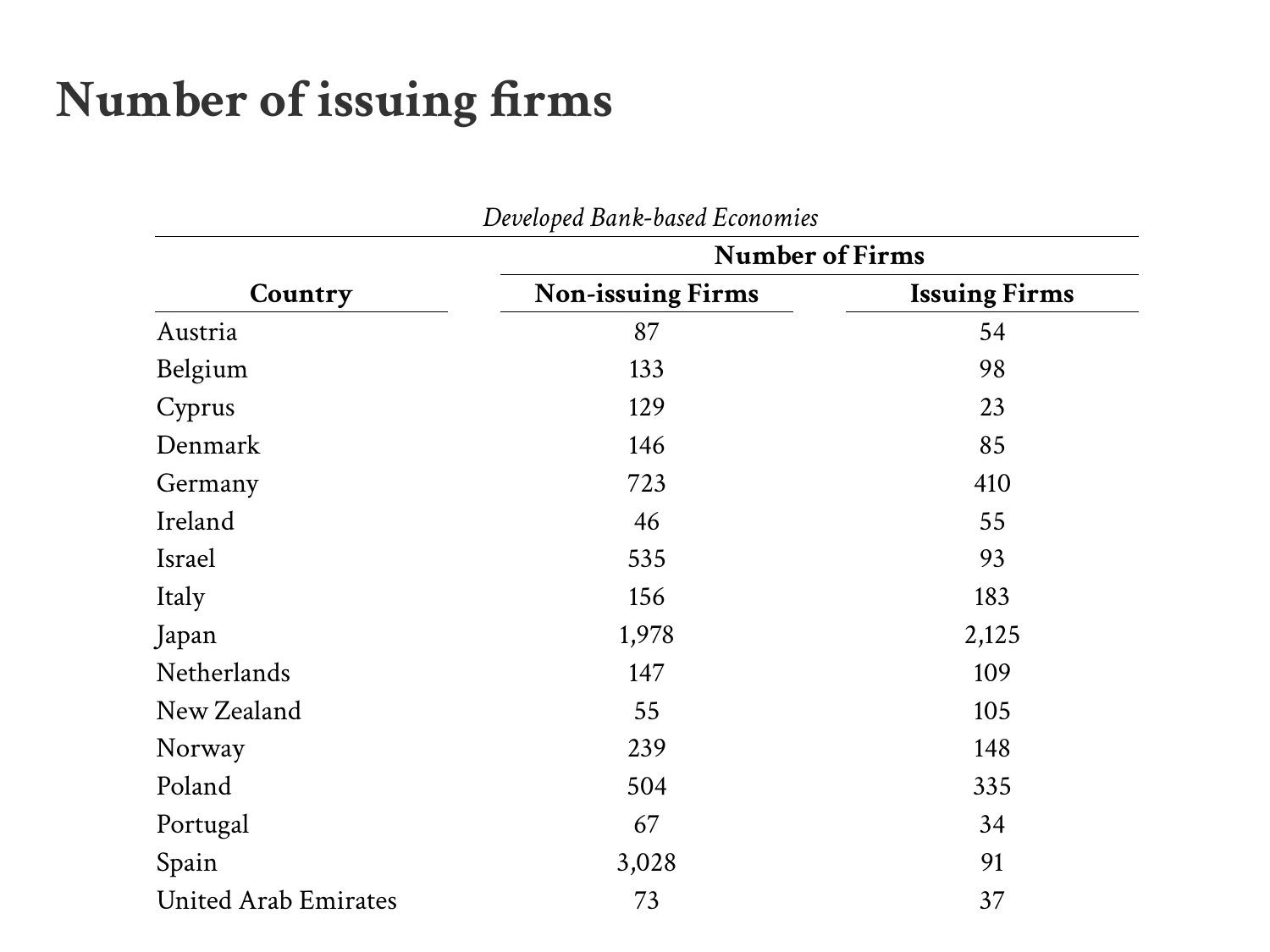

Number of issuing firms
| Developed Bank-based Economies |  |  |  |  |
| --- | --- | --- | --- | --- |
| Country |  | Number of Firms |  |  |
|  |  | Non-issuing Firms |  | Issuing Firms |
| Austria |  | 87 |  | 54 |
| Belgium |  | 133 |  | 98 |
| Cyprus |  | 129 |  | 23 |
| Denmark |  | 146 |  | 85 |
| Germany |  | 723 |  | 410 |
| Ireland |  | 46 |  | 55 |
| Israel |  | 535 |  | 93 |
| Italy |  | 156 |  | 183 |
| Japan |  | 1,978 |  | 2,125 |
| Netherlands |  | 147 |  | 109 |
| New Zealand |  | 55 |  | 105 |
| Norway |  | 239 |  | 148 |
| Poland |  | 504 |  | 335 |
| Portugal |  | 67 |  | 34 |
| Spain |  | 3,028 |  | 91 |
| United Arab Emirates |  | 73 |  | 37 |